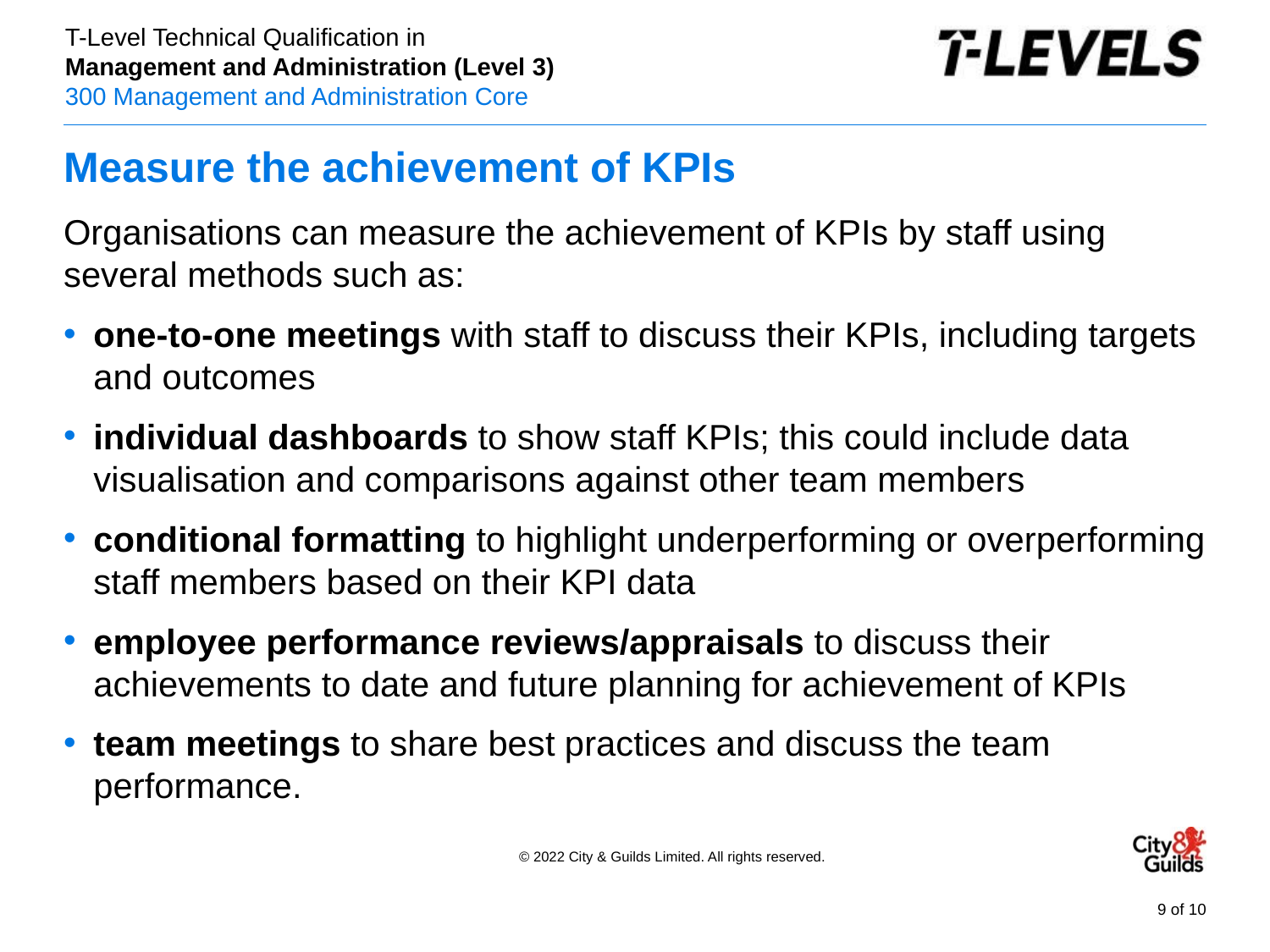

# Measure the achievement of KPIs
Organisations can measure the achievement of KPIs by staff using several methods such as:
one-to-one meetings with staff to discuss their KPIs, including targets and outcomes
individual dashboards to show staff KPIs; this could include data visualisation and comparisons against other team members
conditional formatting to highlight underperforming or overperforming staff members based on their KPI data
employee performance reviews/appraisals to discuss their achievements to date and future planning for achievement of KPIs
team meetings to share best practices and discuss the team performance.